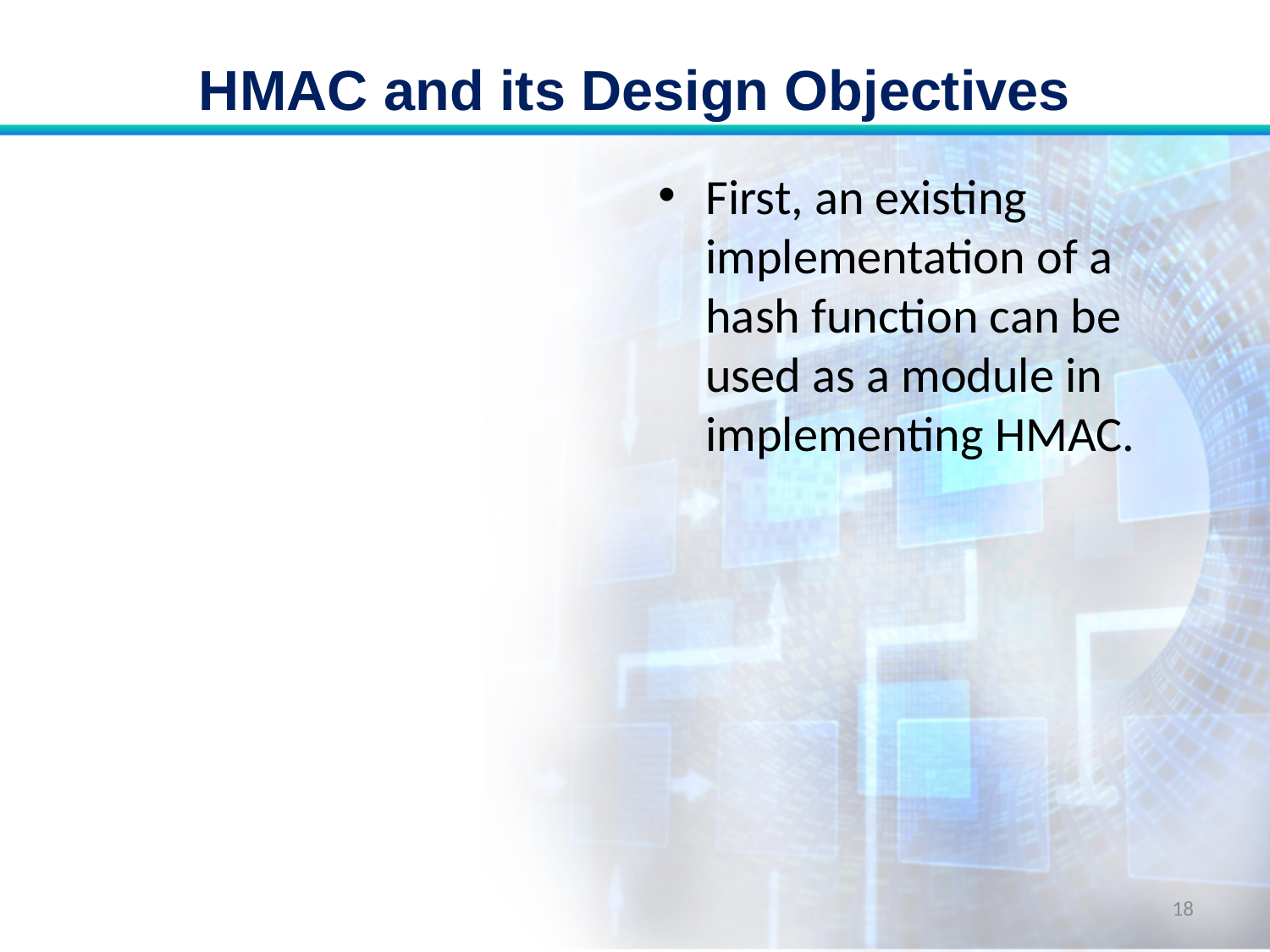

# HMAC and its Design Objectives
First, an existing implementation of a hash function can be used as a module in implementing HMAC.

18